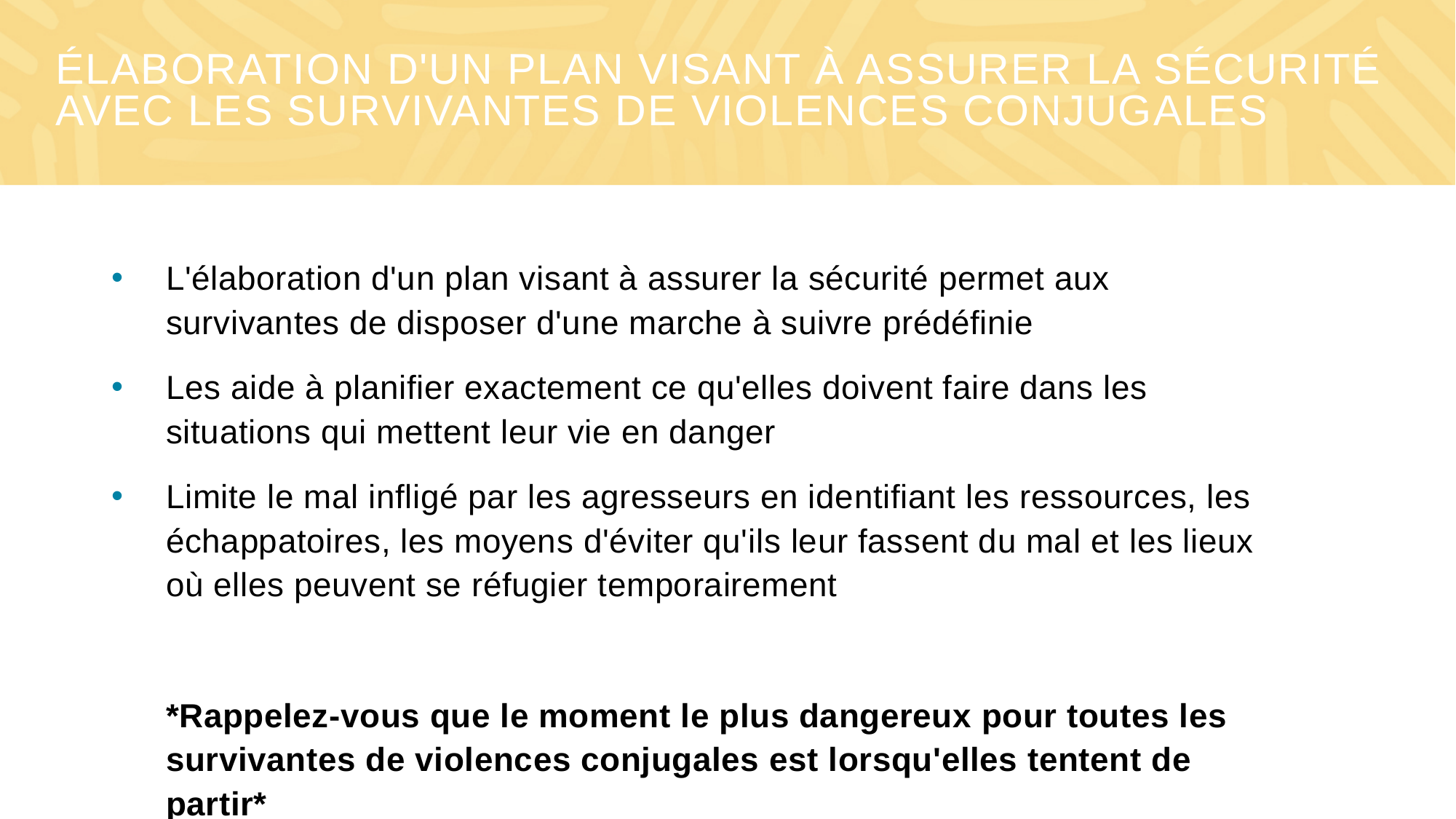

# Élaboration d'un plan visant à assurer la sécurité avec les survivantes de violences conjugales
L'élaboration d'un plan visant à assurer la sécurité permet aux survivantes de disposer d'une marche à suivre prédéfinie
Les aide à planifier exactement ce qu'elles doivent faire dans les situations qui mettent leur vie en danger
Limite le mal infligé par les agresseurs en identifiant les ressources, les échappatoires, les moyens d'éviter qu'ils leur fassent du mal et les lieux où elles peuvent se réfugier temporairement

*Rappelez-vous que le moment le plus dangereux pour toutes les survivantes de violences conjugales est lorsqu'elles tentent de partir*